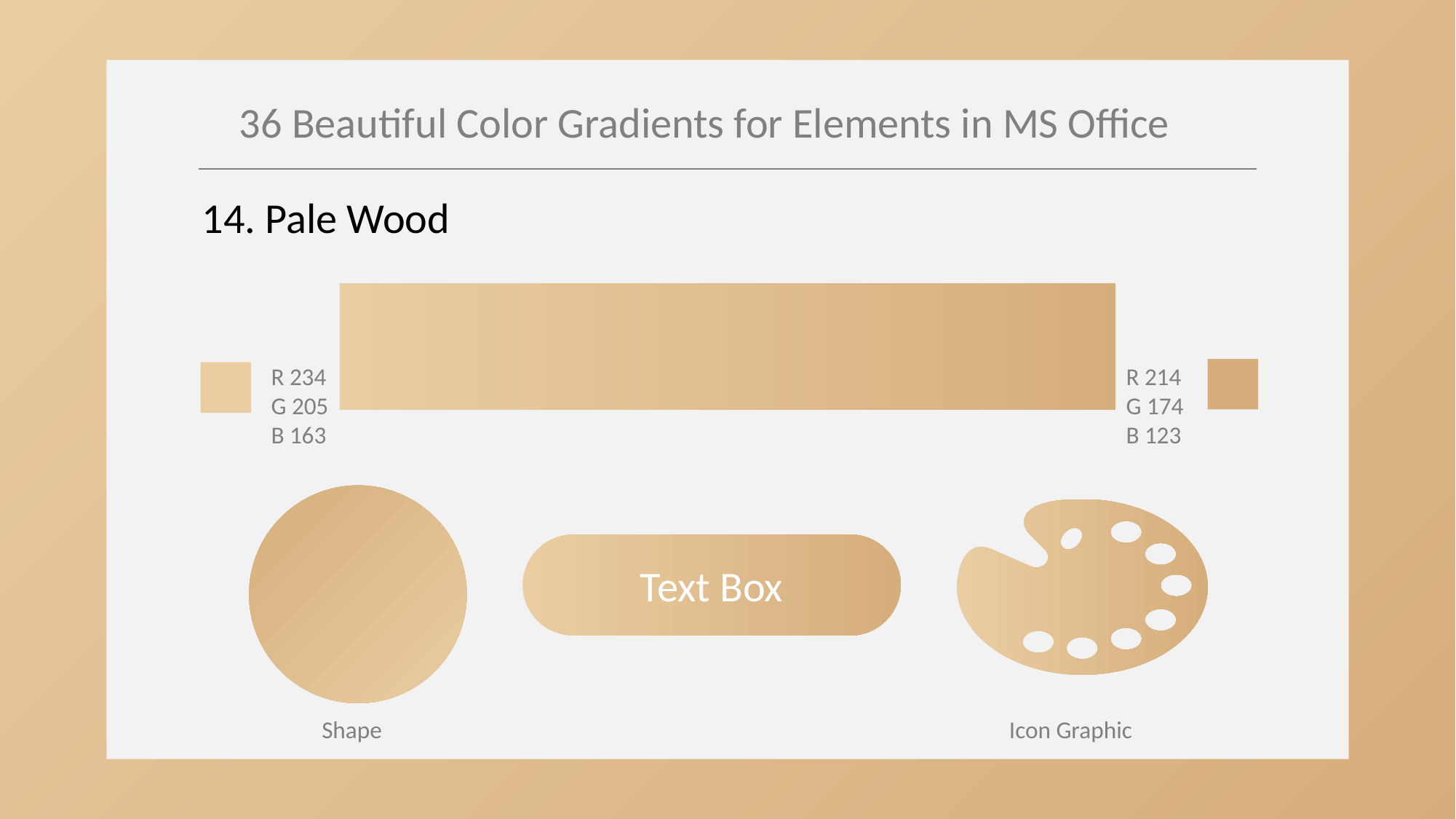

36 Beautiful Color Gradients for Elements in MS Office
14. Pale Wood

R 234
G 205
B 163
R 214
G 174
B 123

Text Box
Shape
Icon Graphic
Credit Post
https://digitalsynopsis.com